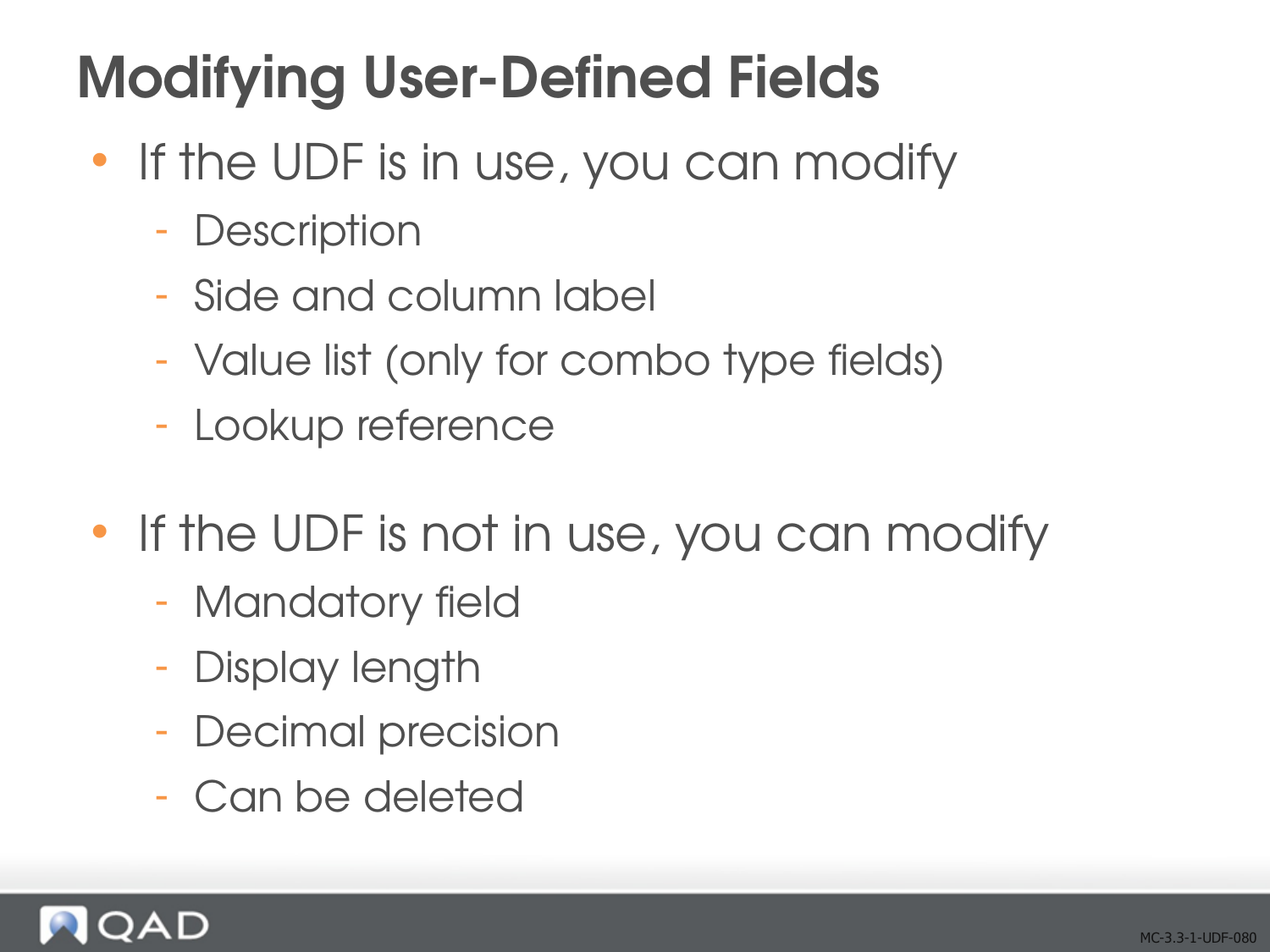

# Modifying User-Defined Fields
If the UDF is in use, you can modify
Description
Side and column label
Value list (only for combo type fields)
Lookup reference
If the UDF is not in use, you can modify
Mandatory field
Display length
Decimal precision
Can be deleted
MC-3.3-1-UDF-080